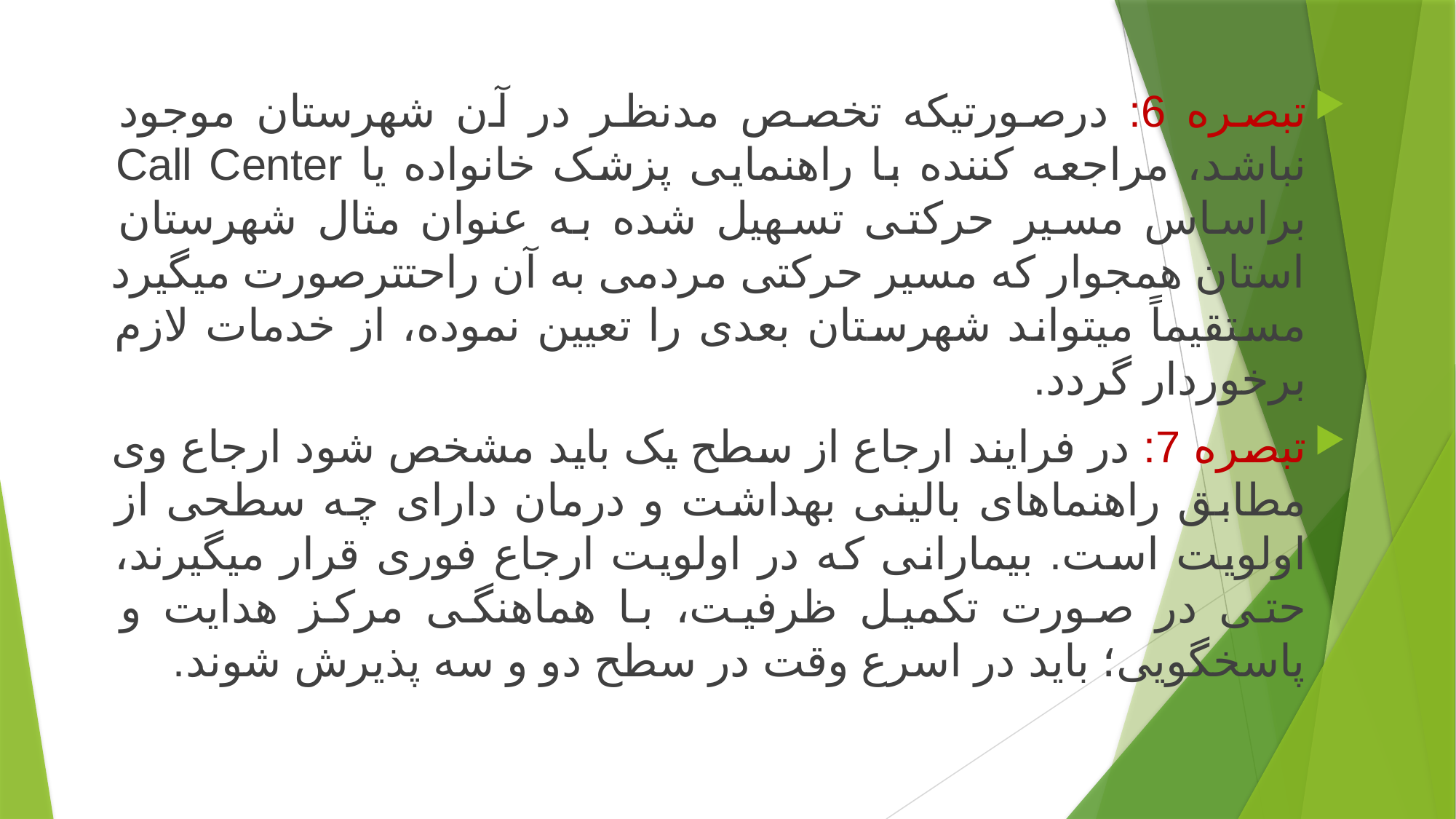

تبصره 6: درصورتیکه تخصص مدنظر در آن شهرستان موجود نباشد، مراجعه کننده با راهنمایی پزشک خانواده یا Call Center براساس مسیر حرکتی تسهیل شده به عنوان مثال شهرستان استان همجوار که مسیر حرکتی مردمی به آن راحتترصورت میگیرد مستقیماً میتواند شهرستان بعدی را تعیین نموده، از خدمات لازم برخوردار گردد.
تبصره 7: در فرایند ارجاع از سطح یک باید مشخص شود ارجاع وی مطابق راهنماهای بالینی بهداشت و درمان دارای چه سطحی از اولویت است. بیمارانی که در اولویت ارجاع فوری قرار میگیرند، حتی در صورت تکمیل ظرفیت، با هماهنگی مرکز هدایت و پاسخگویی؛ باید در اسرع وقت در سطح دو و سه پذیرش شوند.